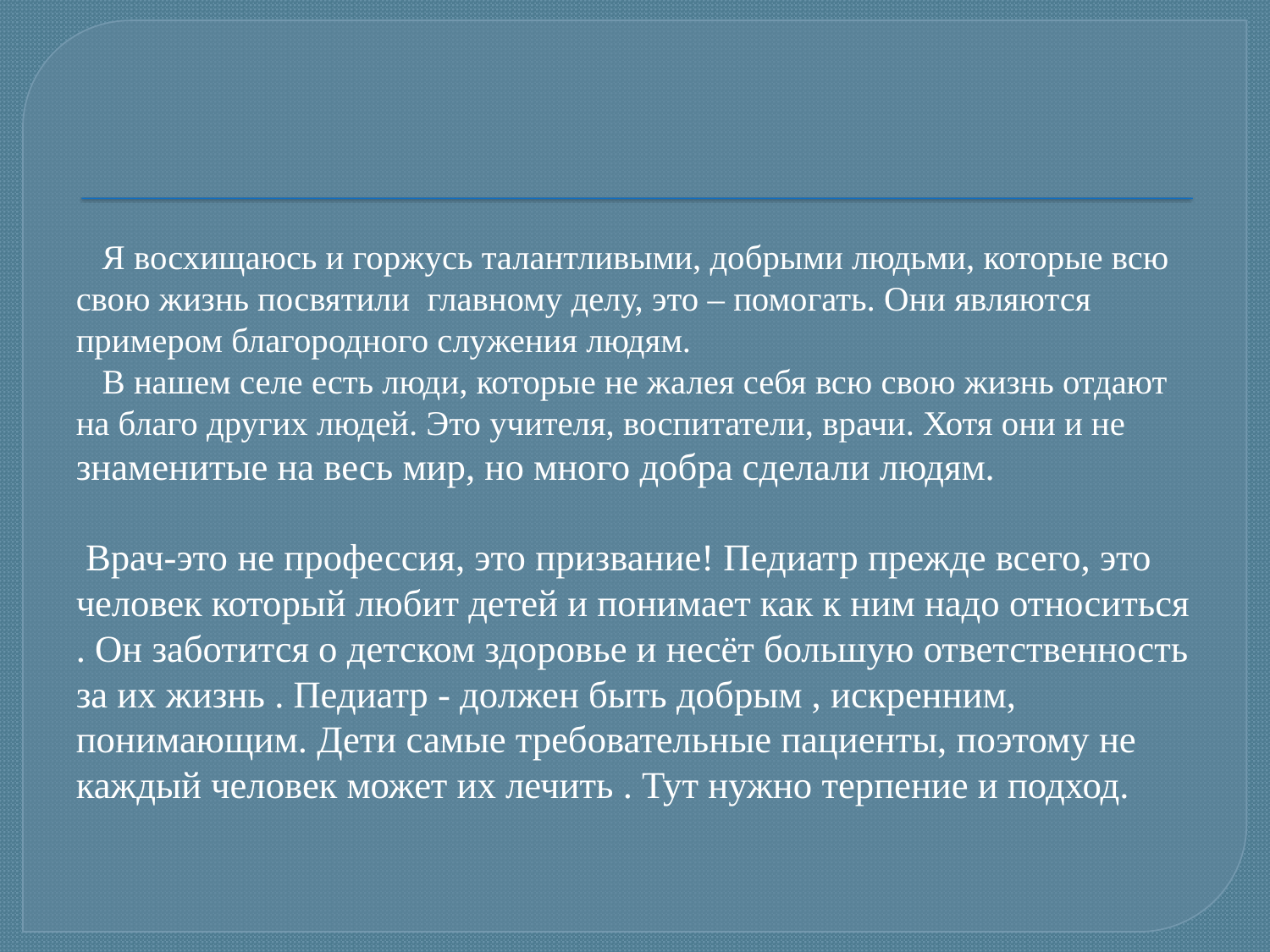

Я восхищаюсь и горжусь талантливыми, добрыми людьми, которые всю свою жизнь посвятили  главному делу, это – помогать. Они являются примером благородного служения людям.
   В нашем селе есть люди, которые не жалея себя всю свою жизнь отдают на благо других людей. Это учителя, воспитатели, врачи. Хотя они и не знаменитые на весь мир, но много добра сделали людям.

 Врач-это не профессия, это призвание! Педиатр прежде всего, это человек который любит детей и понимает как к ним надо относиться . Он заботится о детском здоровье и несёт большую ответственность за их жизнь . Педиатр - должен быть добрым , искренним, понимающим. Дети самые требовательные пациенты, поэтому не каждый человек может их лечить . Тут нужно терпение и подход.